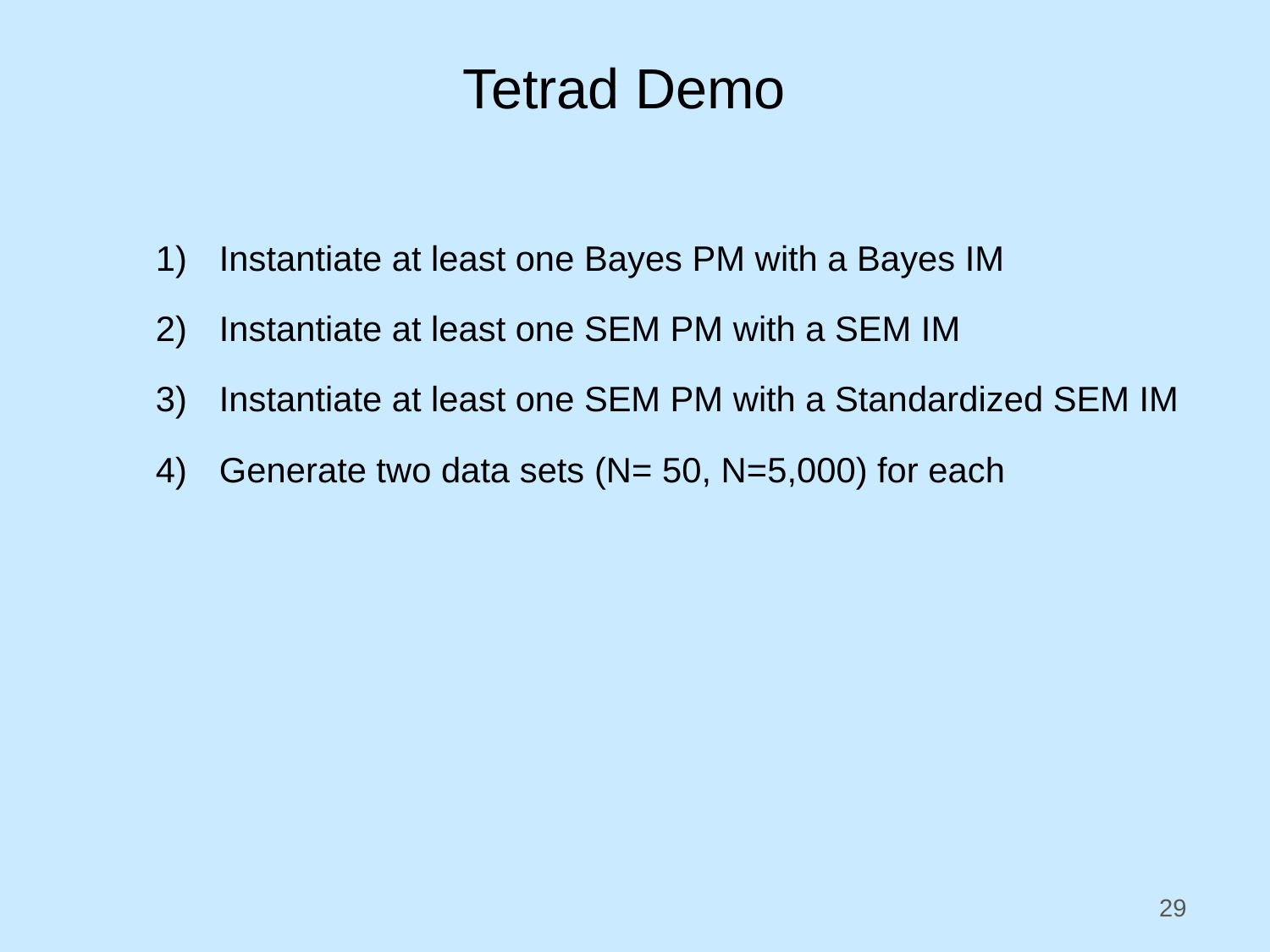

# Tetrad Demo
Instantiate at least one Bayes PM with a Bayes IM
Instantiate at least one SEM PM with a SEM IM
Instantiate at least one SEM PM with a Standardized SEM IM
Generate two data sets (N= 50, N=5,000) for each
29